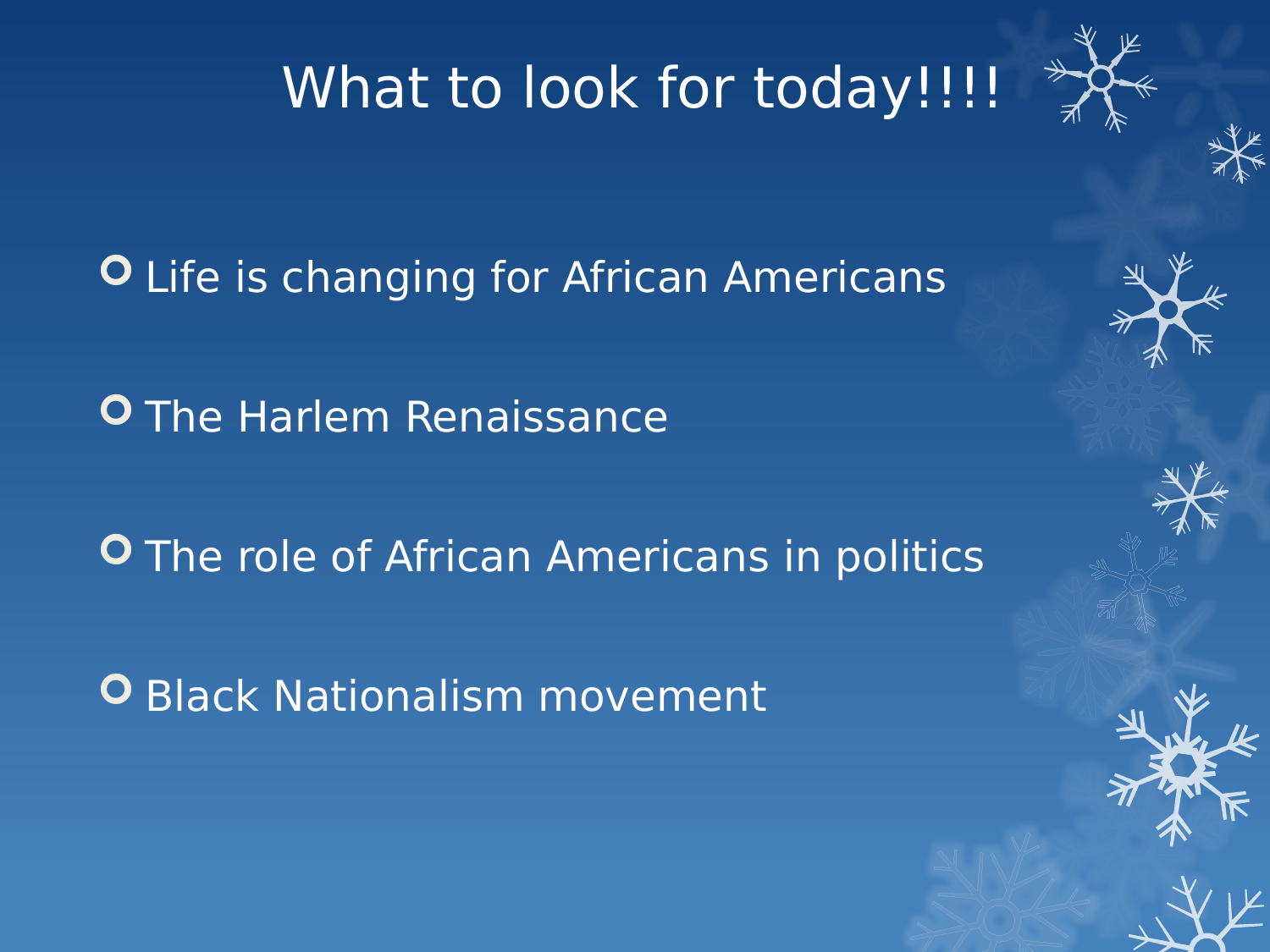

# What to look for today!!!!
Life is changing for African Americans

The Harlem Renaissance

The role of African Americans in politics

Black Nationalism movement